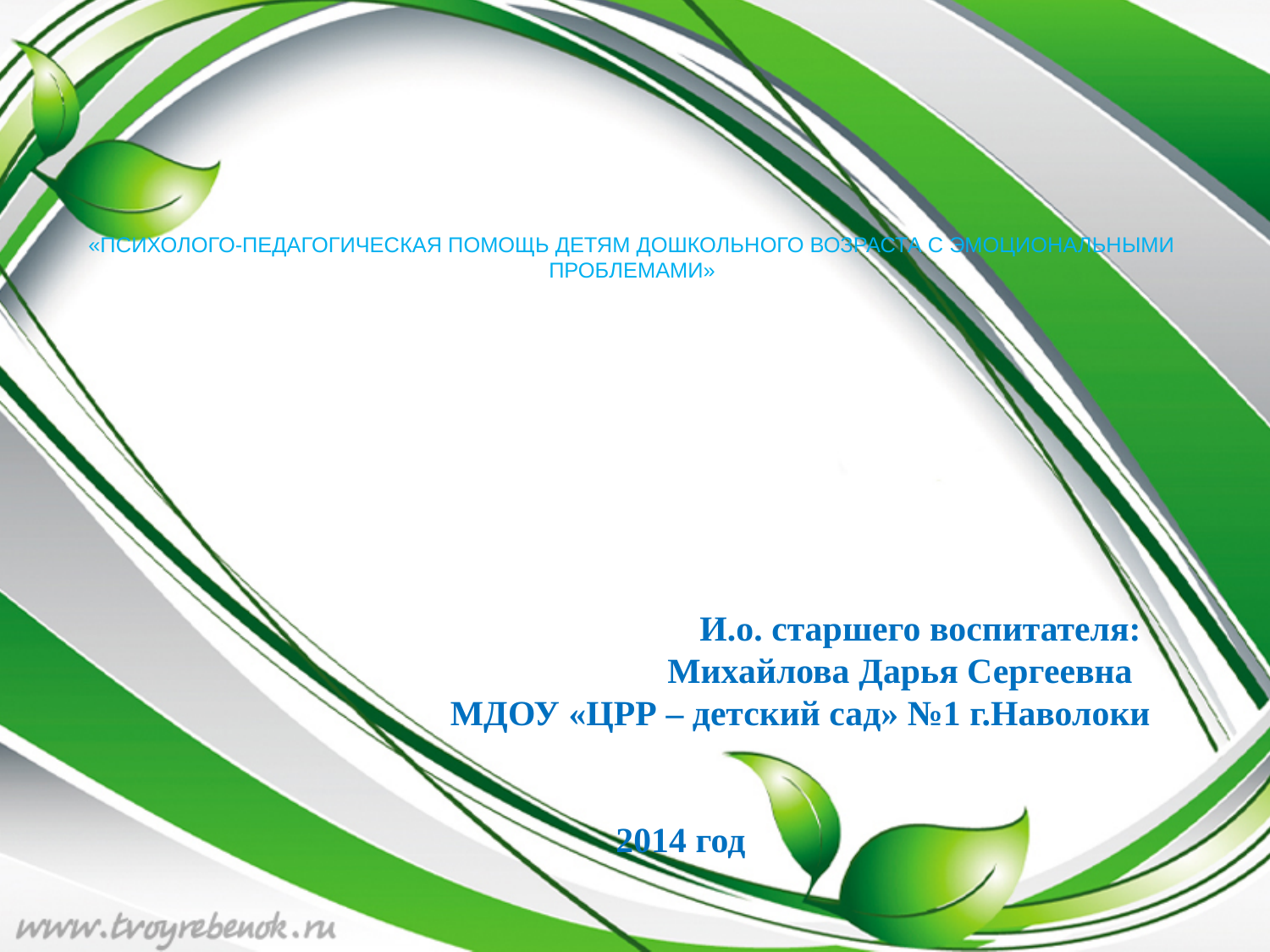

«Психолого-педагогическая помощь детям дошкольного возраста с эмоциональными проблемами»
                                                                                   И.о. старшего воспитателя:
Михайлова Дарья Сергеевна
МДОУ «ЦРР – детский сад» №1 г.Наволоки

                            2014 год